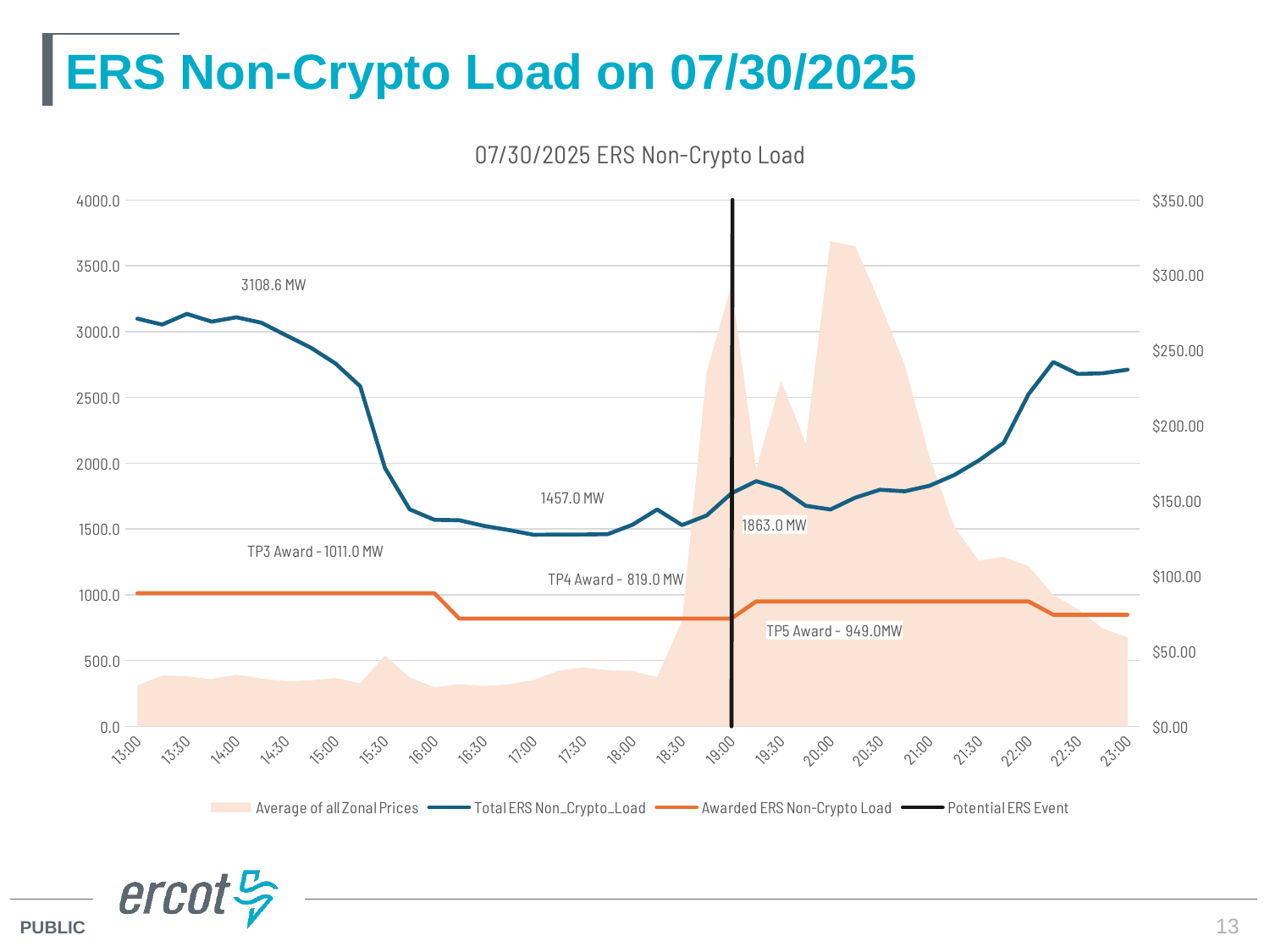

# ERS Non-Crypto Load on 07/30/2025

### Chart: 07/30/2025 ERS Non-Crypto Load

| Category | Average of all Zonal Prices | Total ERS Non_Crypto_Load | Awarded ERS Non-Crypto Load | Potential ERS Event |
|---|---|---|---|---|
| 45868.541666666664 | 27.24375 | 3097.765231432345 | 1011.0 | -100.0 |
| 45868.552083333336 | 33.70125 | 3053.1253903437146 | 1011.0 | -100.0 |
| 45868.5625 | 33.27125 | 3134.4049209327627 | 1011.0 | -100.0 |
| 45868.572916666664 | 31.358749999999993 | 3075.334911912556 | 1011.0 | -100.0 |
| 45868.583333333336 | 34.2775 | 3108.625829097189 | 1011.0 | -100.0 |
| 45868.59375 | 31.845000000000002 | 3067.353868938475 | 1011.0 | -100.0 |
| 45868.604166666664 | 29.94625 | 2971.882586185794 | 1011.0 | -100.0 |
| 45868.614583333336 | 30.57875 | 2877.9261533606027 | 1011.0 | -100.0 |
| 45868.625 | 32.16375 | 2757.7364700388966 | 1011.0 | -100.0 |
| 45868.635416666664 | 28.46875 | 2584.033058337801 | 1011.0 | -100.0 |
| 45868.645833333336 | 47.12374999999999 | 1963.0681509408982 | 1011.0 | -100.0 |
| 45868.65625 | 32.465 | 1648.3570934537297 | 1011.0 | -100.0 |
| 45868.666666666664 | 25.858750000000004 | 1569.1552476283446 | 1011.0 | -100.0 |
| 45868.677083333336 | 28.1275 | 1566.0032426664477 | 819.0 | -100.0 |
| 45868.6875 | 26.7775 | 1523.152112600755 | 819.0 | -100.0 |
| 45868.697916666664 | 28.00125 | 1491.4345709084278 | 819.0 | -100.0 |
| 45868.708333333336 | 30.731249999999996 | 1455.4980326622629 | 819.0 | -100.0 |
| 45868.71875 | 36.964999999999996 | 1457.0085308090515 | 819.0 | -100.0 |
| 45868.729166666664 | 39.10375 | 1457.3770061297357 | 819.0 | -100.0 |
| 45868.739583333336 | 37.26 | 1460.0324386748966 | 819.0 | -100.0 |
| 45868.75 | 36.7375 | 1531.8512435909086 | 819.0 | -100.0 |
| 45868.760416666664 | 32.683749999999996 | 1647.4009629072557 | 819.0 | -100.0 |
| 45868.770833333336 | 69.795 | 1528.5364355819224 | 819.0 | -100.0 |
| 45868.78125 | 235.775 | 1602.2664199962885 | 819.0 | -100.0 |
| 45868.791666666664 | 293.0475 | 1770.7704659340711 | 819.0 | -100.0 |
| 45868.802083333336 | 171.12875 | 1862.9547398360091 | 949.0 | 100000.0 |
| 45868.8125 | 229.91124999999997 | 1806.5250709309482 | 949.0 | None |
| 45868.822916666664 | 188.3625 | 1675.8499360824649 | 949.0 | None |
| 45868.833333333336 | 322.69 | 1647.5626195693962 | 949.0 | None |
| 45868.84375 | 319.0825 | 1737.67606477726 | 949.0 | None |
| 45868.854166666664 | 281.45375 | 1797.5026904819897 | 949.0 | None |
| 45868.864583333336 | 240.435 | 1785.6805321870675 | 949.0 | None |
| 45868.875 | 179.26625 | 1827.8372007484636 | 949.0 | None |
| 45868.885416666664 | 132.60875 | 1909.1404831266302 | 949.0 | None |
| 45868.895833333336 | 110.10875 | 2021.3270032764603 | 949.0 | None |
| 45868.90625 | 112.6525 | 2155.23899523844 | 949.0 | None |
| 45868.916666666664 | 106.4875 | 2524.245888331918 | 949.0 | None |
| 45868.927083333336 | 87.36999999999999 | 2768.1646639611818 | 848.0 | None |
| 45868.9375 | 77.7125 | 2677.778120303433 | 848.0 | None |
| 45868.947916666664 | 65.0975 | 2683.0173529984568 | 848.0 | None |
| 45868.958333333336 | 59.06625 | 2710.5506666509364 | 848.0 | None |
13